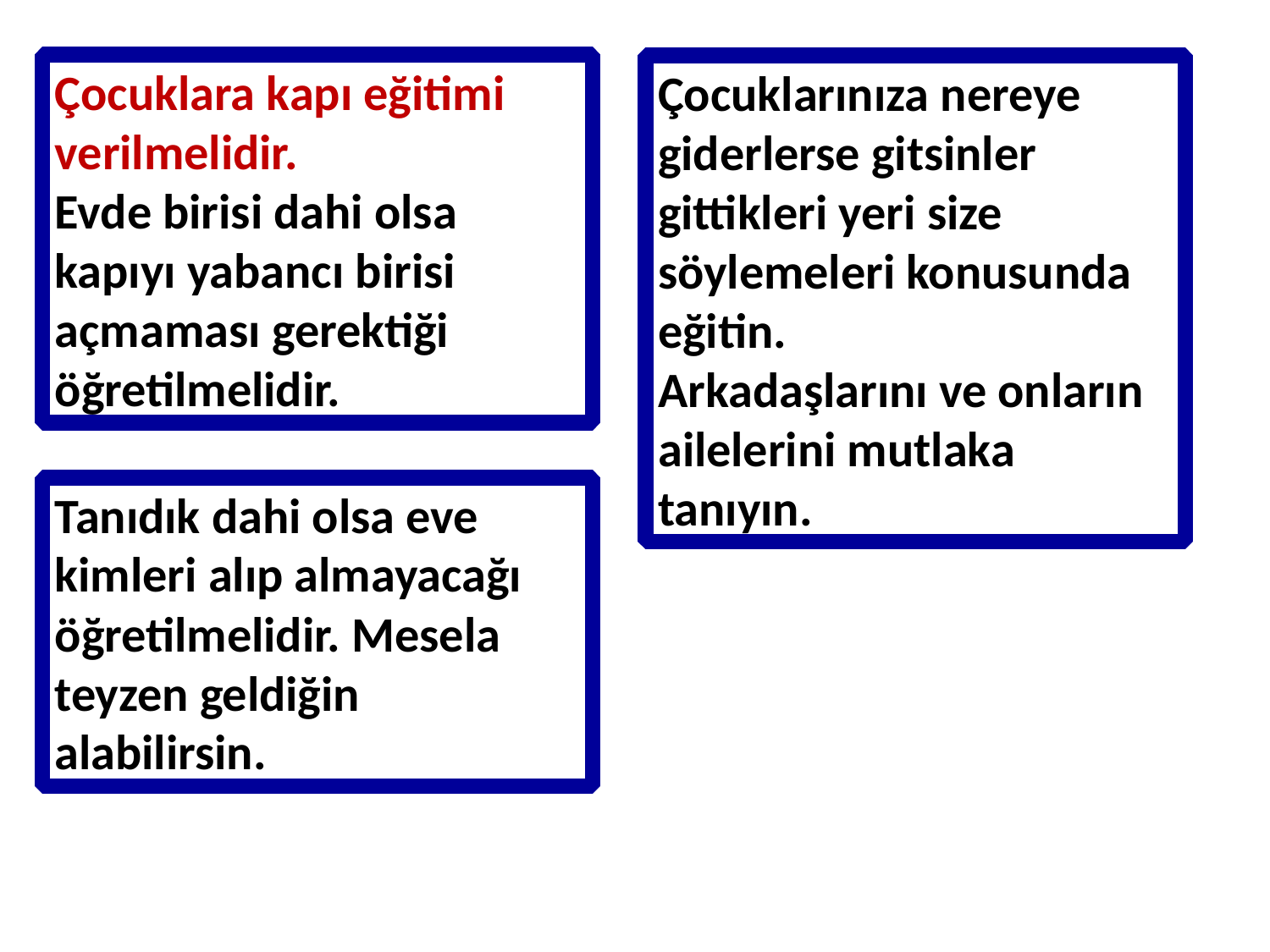

Çocuklara kapı eğitimi verilmelidir.
Evde birisi dahi olsa kapıyı yabancı birisi açmaması gerektiği öğretilmelidir.
Çocuklarınıza nereye giderlerse gitsinler gittikleri yeri size söylemeleri konusunda eğitin.
Arkadaşlarını ve onların ailelerini mutlaka tanıyın.
Tanıdık dahi olsa eve kimleri alıp almayacağı öğretilmelidir. Mesela teyzen geldiğin alabilirsin.